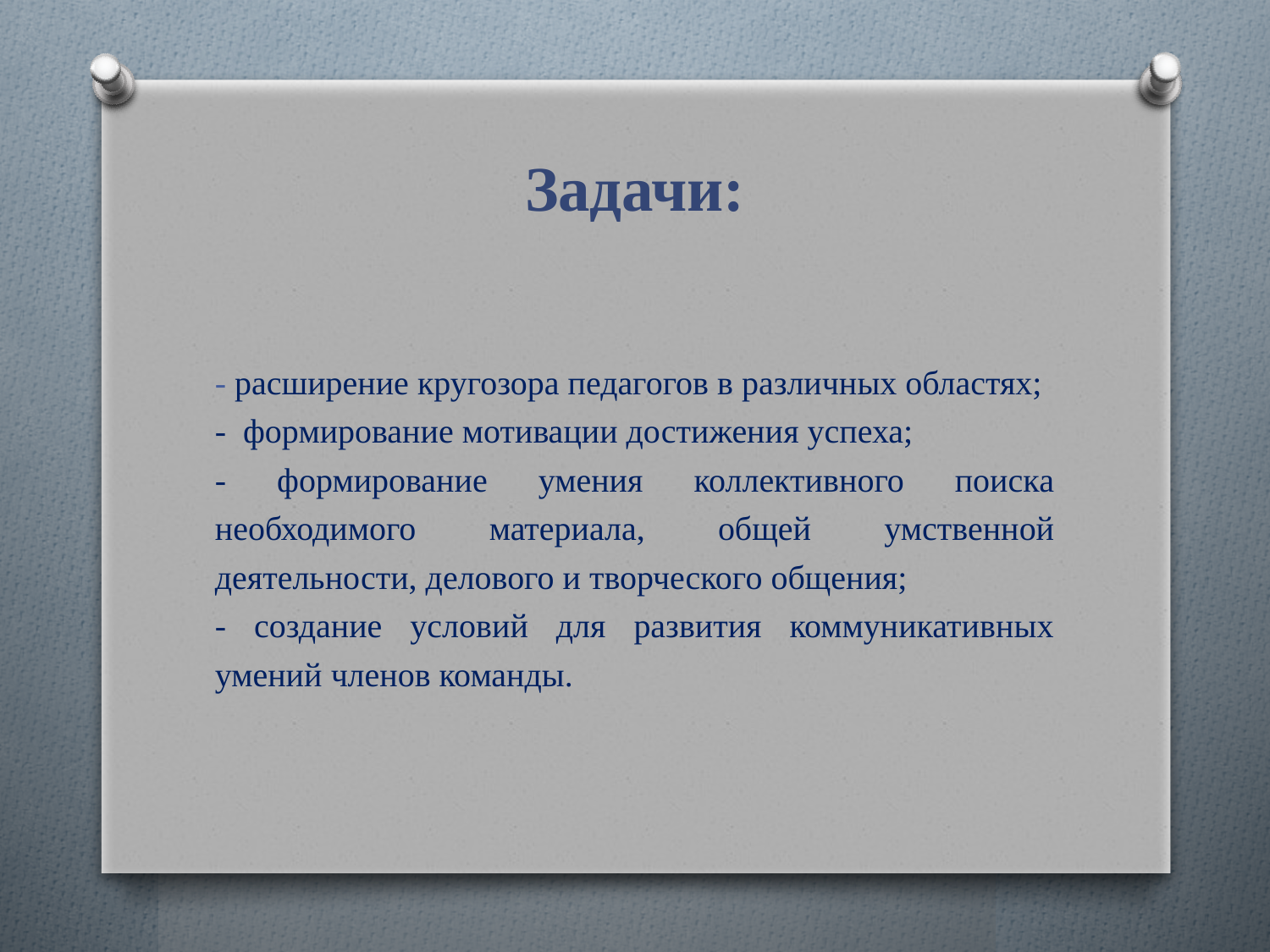

# Задачи:
- расширение кругозора педагогов в различных областях;
-  формирование мотивации достижения успеха;
- формирование умения коллективного поиска необходимого материала, общей умственной деятельности, делового и творческого общения;
- создание условий для развития коммуникативных умений членов команды.